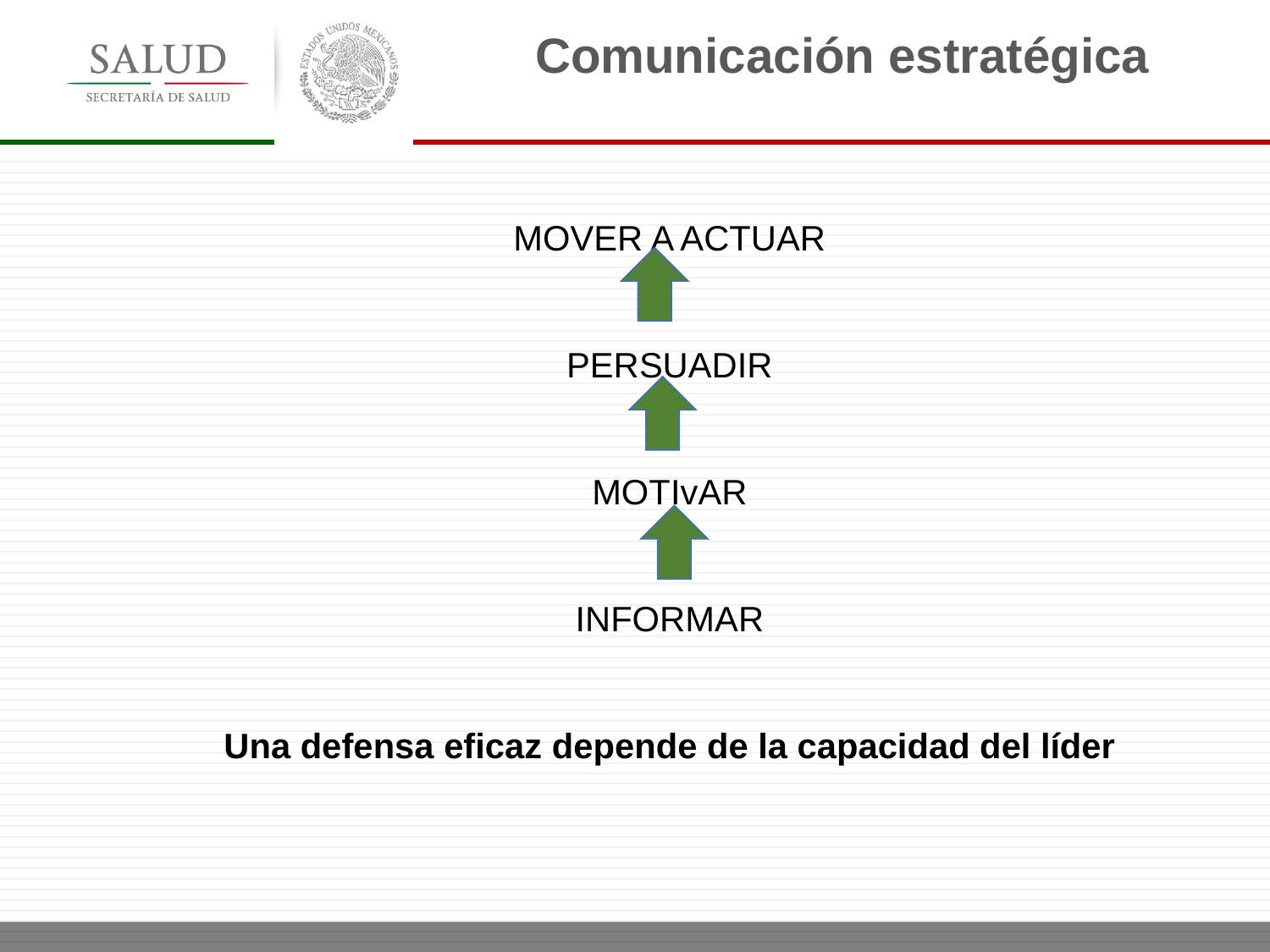

Comunicación estratégica
MOVER A ACTUAR

PERSUADIR

MOTIvAR

INFORMAR

Una defensa eficaz depende de la capacidad del líder